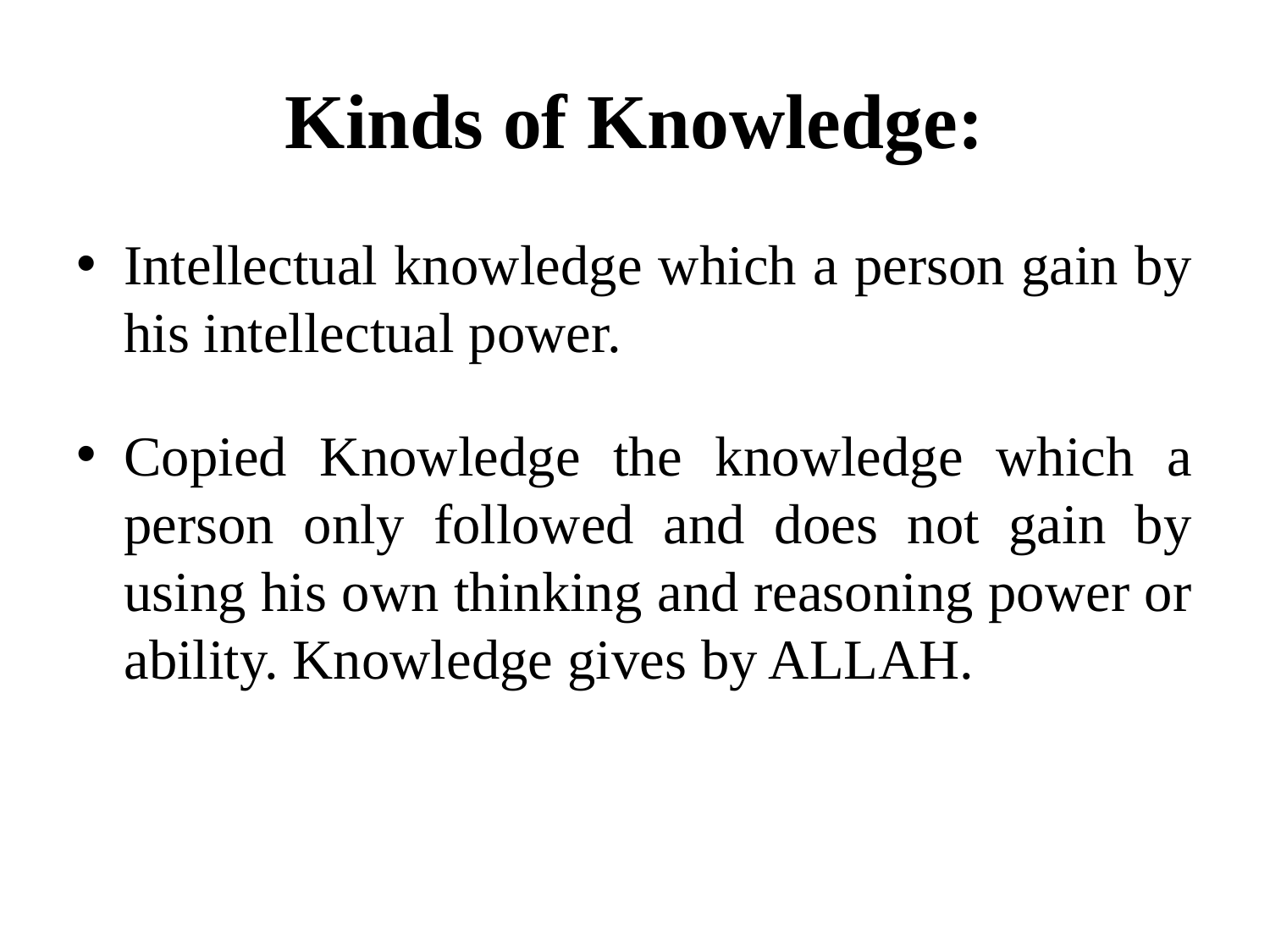

# Kinds of Knowledge:
Intellectual knowledge which a person gain by his intellectual power.

Copied Knowledge the knowledge which a person only followed and does not gain by using his own thinking and reasoning power or ability. Knowledge gives by ALLAH.